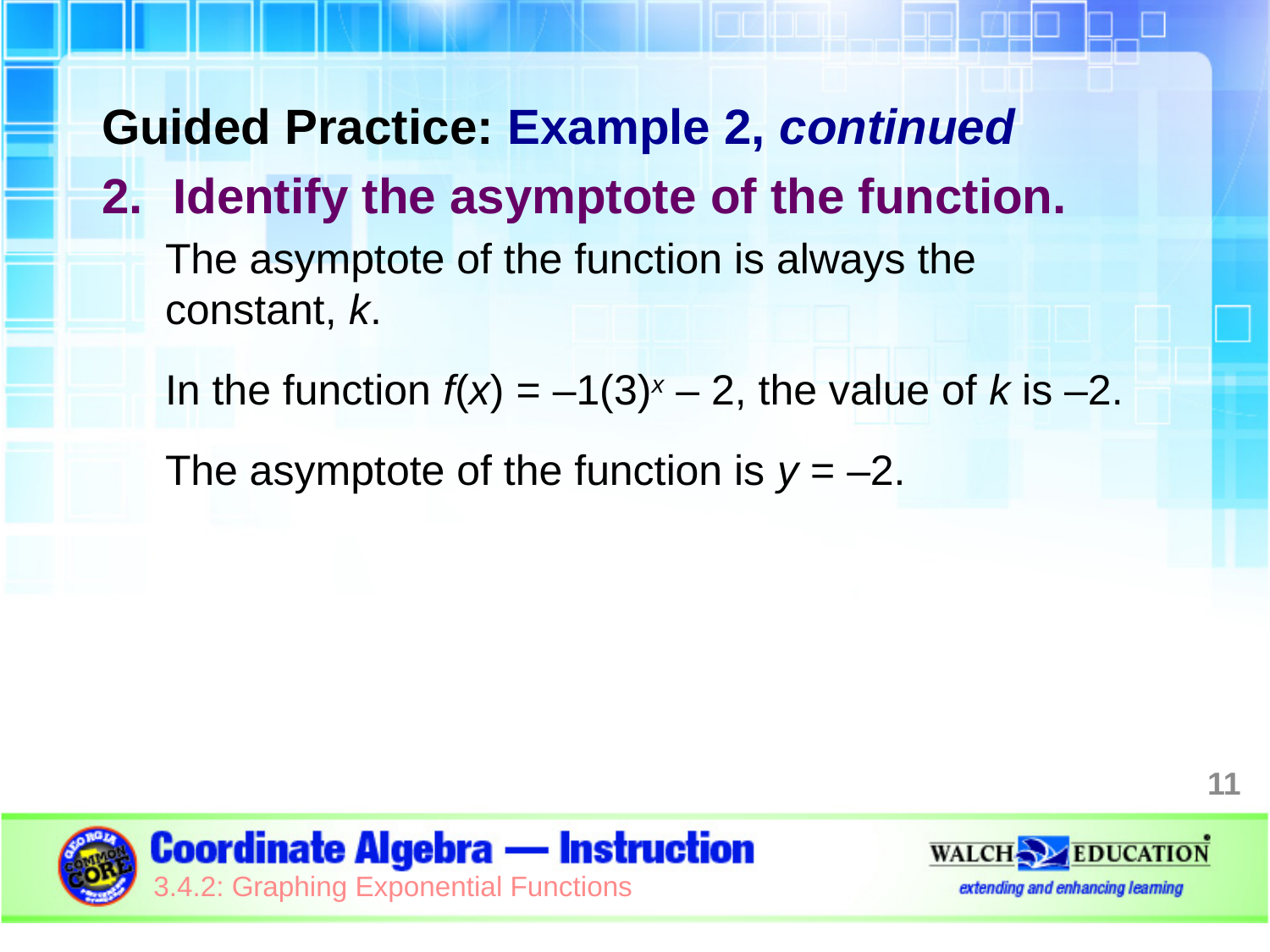

Guided Practice: Example 2, continued
Identify the asymptote of the function.
The asymptote of the function is always the constant, k.
In the function f(x) = –1(3)x – 2, the value of k is –2.
The asymptote of the function is y = –2.
11
3.4.2: Graphing Exponential Functions